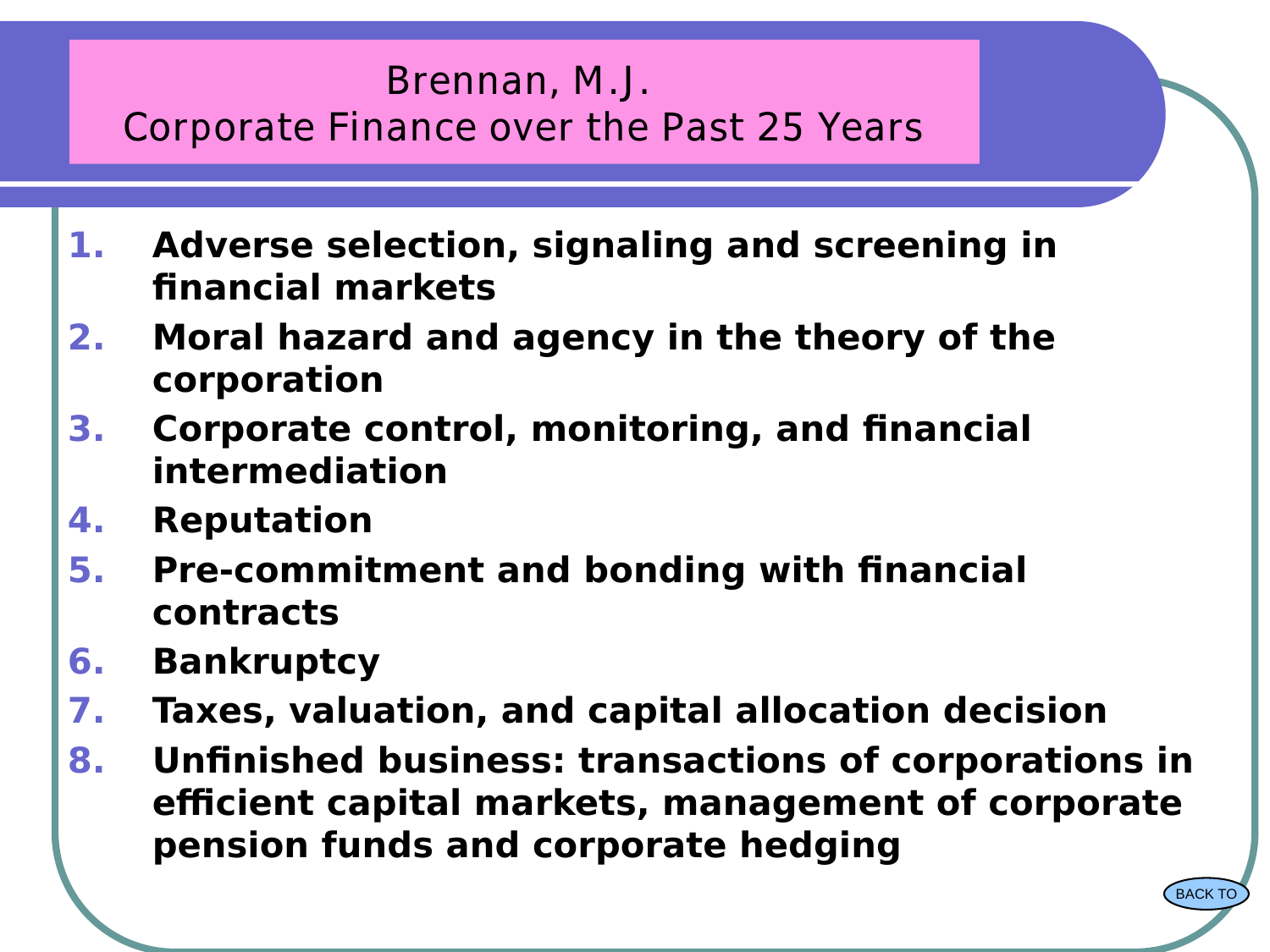

# Brennan, M.J. Corporate Finance over the Past 25 Years
Adverse selection, signaling and screening in financial markets
Moral hazard and agency in the theory of the corporation
Corporate control, monitoring, and financial intermediation
Reputation
Pre-commitment and bonding with financial contracts
Bankruptcy
Taxes, valuation, and capital allocation decision
Unfinished business: transactions of corporations in efficient capital markets, management of corporate pension funds and corporate hedging
BACK TO